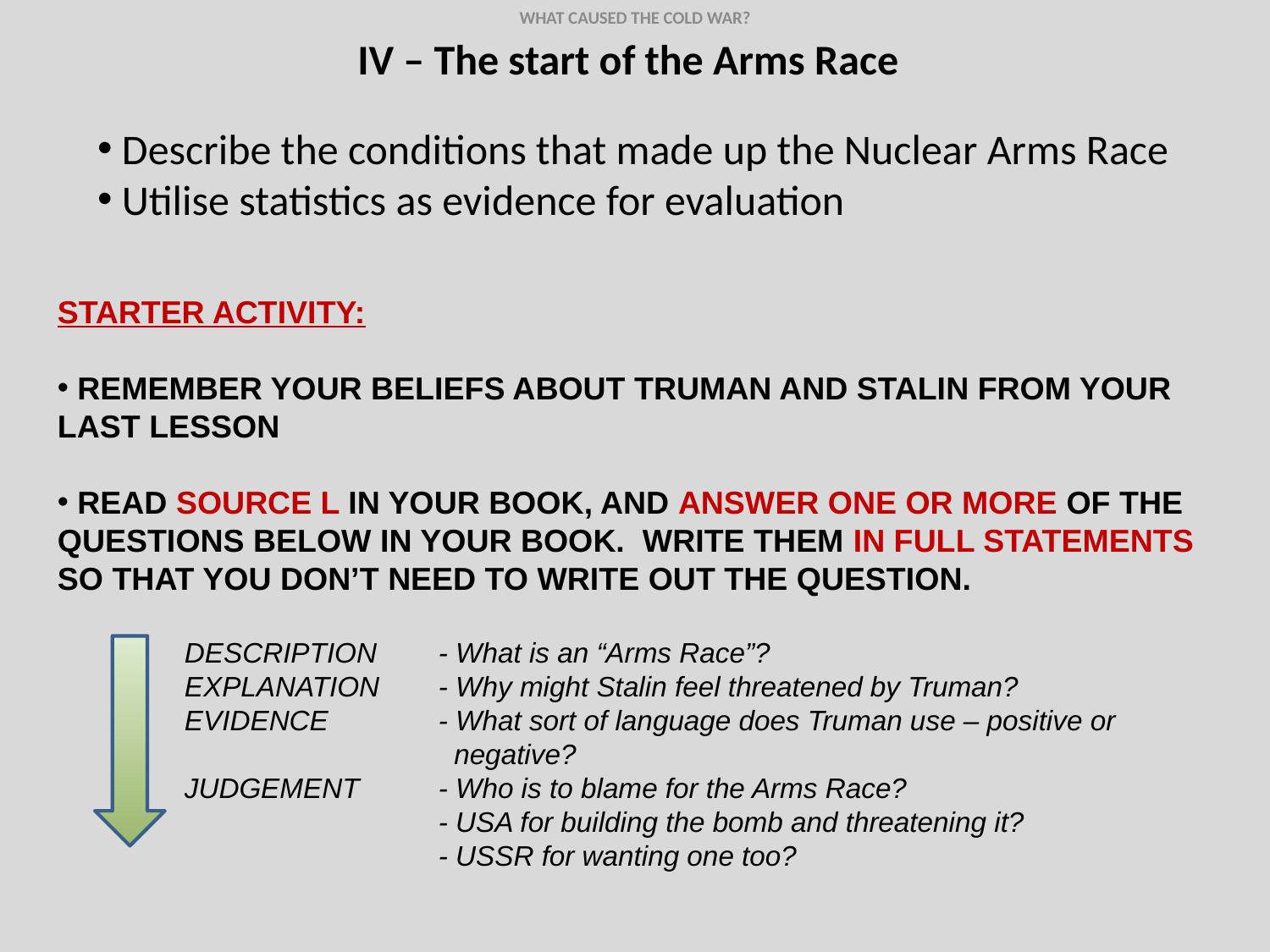

WHAT CAUSED THE COLD WAR?
IV – The start of the Arms Race
 Describe the conditions that made up the Nuclear Arms Race
 Utilise statistics as evidence for evaluation
STARTER ACTIVITY:

 REMEMBER YOUR BELIEFS ABOUT TRUMAN AND STALIN FROM YOUR LAST LESSON

 READ SOURCE L IN YOUR BOOK, AND ANSWER ONE OR MORE OF THE QUESTIONS BELOW IN YOUR BOOK.  WRITE THEM IN FULL STATEMENTS SO THAT YOU DON’T NEED TO WRITE OUT THE QUESTION.

	DESCRIPTION	- What is an “Arms Race”?
	EXPLANATION	- Why might Stalin feel threatened by Truman?
	EVIDENCE	- What sort of language does Truman use – positive or 				  negative?
	JUDGEMENT	- Who is to blame for the Arms Race?
			- USA for building the bomb and threatening it?
			- USSR for wanting one too?